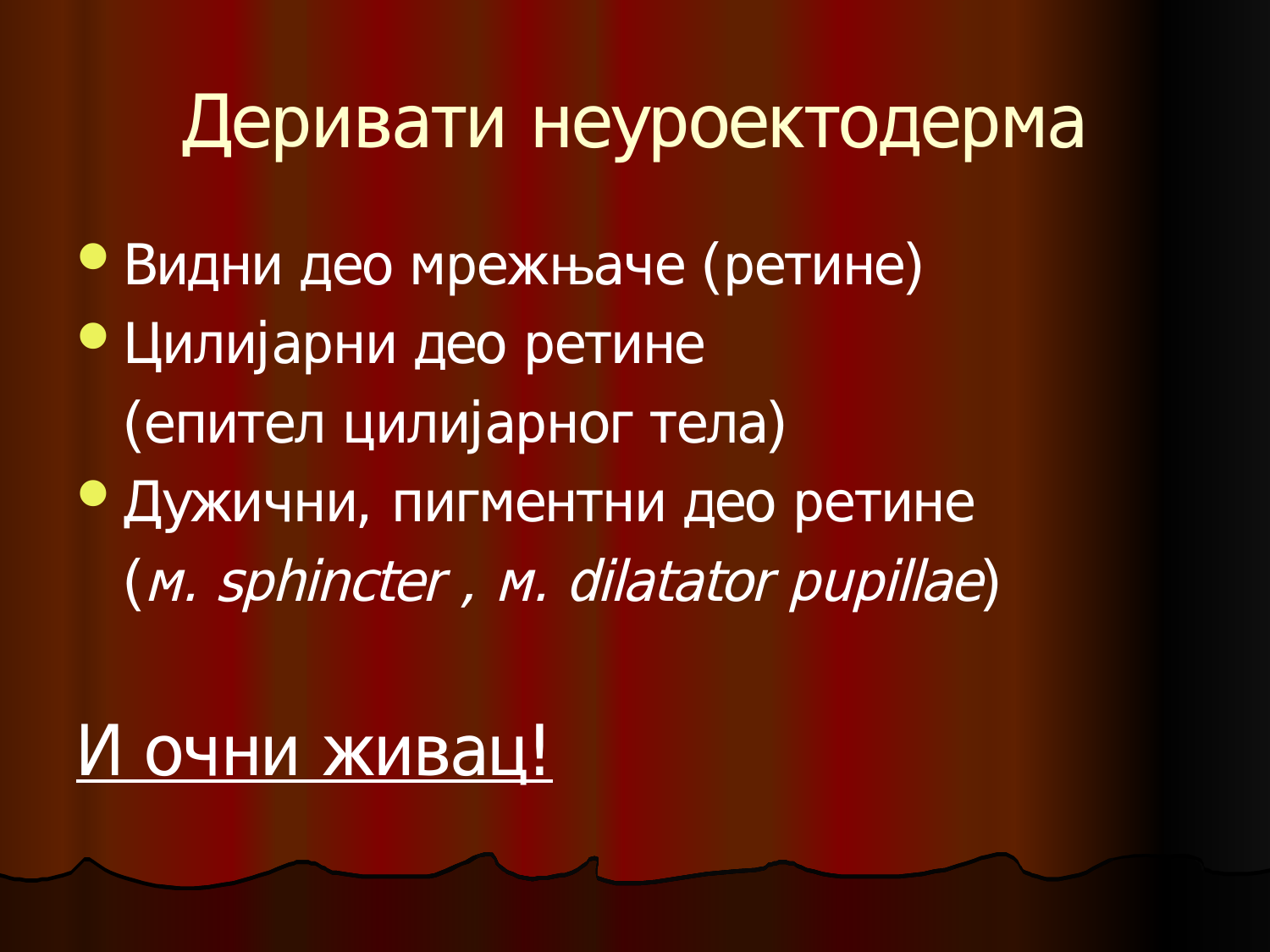

# Деривати неуроектодерма
Видни део мрежњаче (ретине)
Цилијарни део ретине
	(епител цилијарног тела)
Дужични, пигментни део ретине
	(м. sphincter , м. dilatator pupillae)

И очни живац!